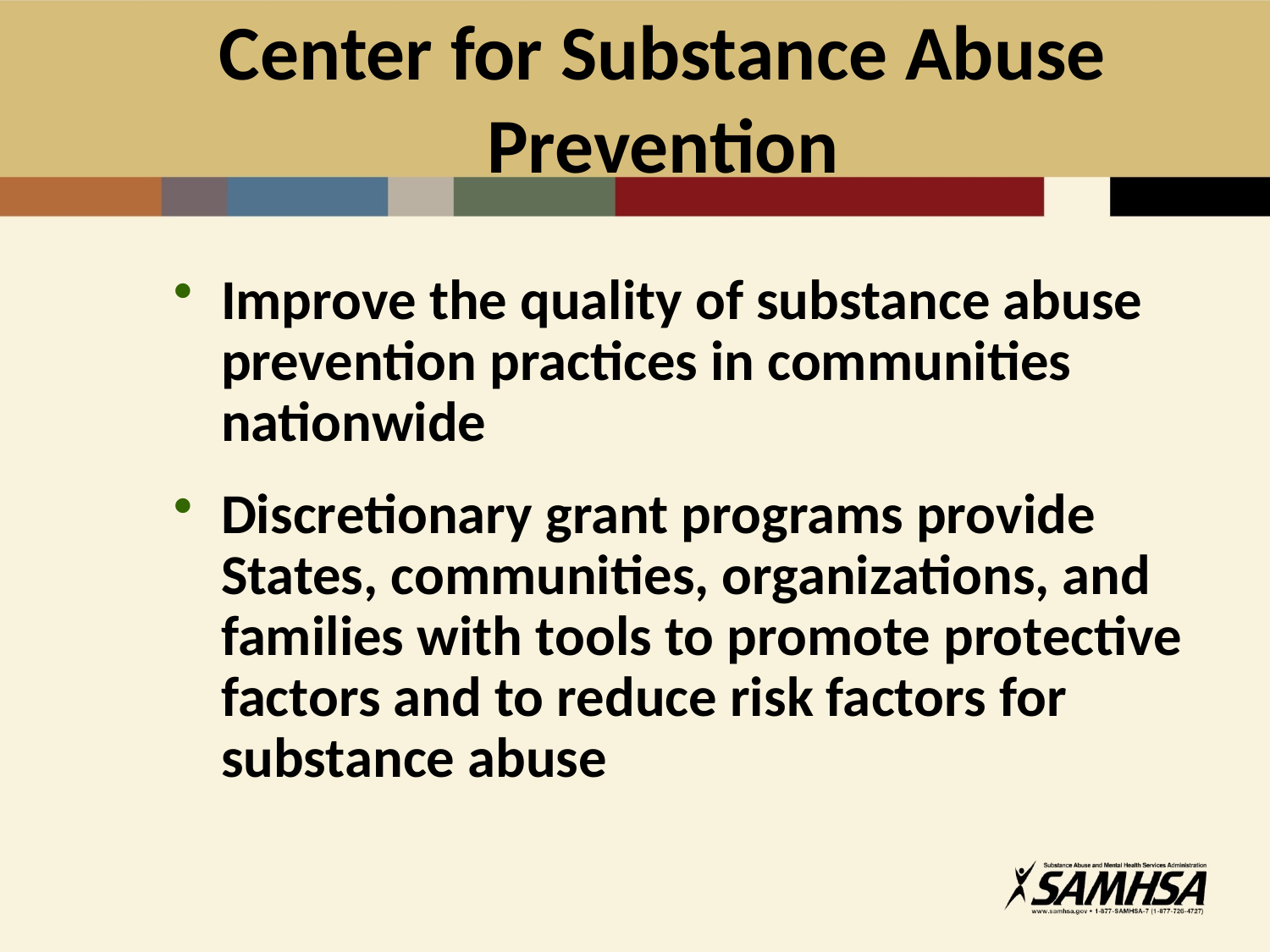

# Center for Substance Abuse Prevention
Improve the quality of substance abuse prevention practices in communities nationwide
Discretionary grant programs provide States, communities, organizations, and families with tools to promote protective factors and to reduce risk factors for substance abuse